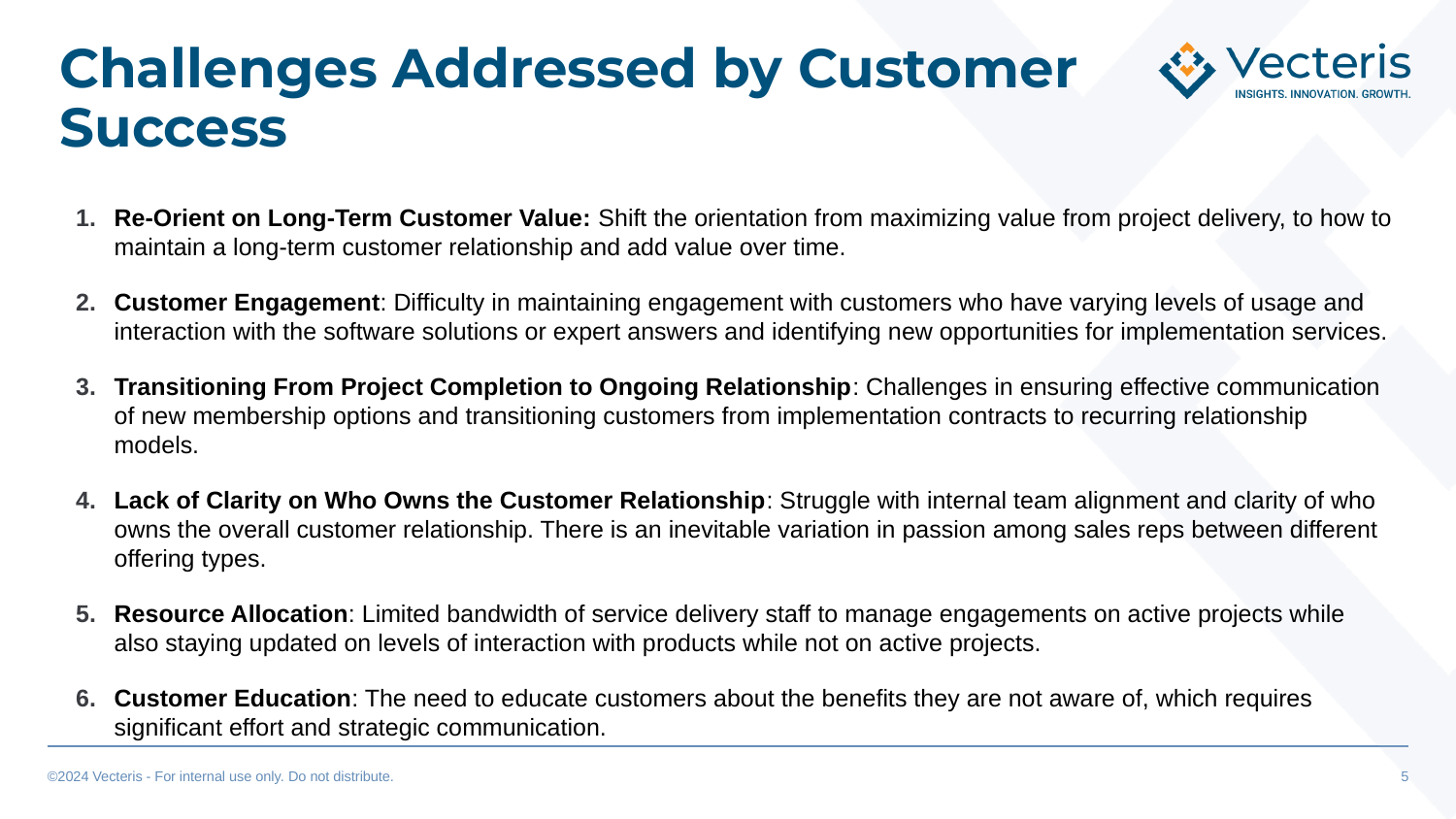

# Challenges Addressed by Customer Success
Re-Orient on Long-Term Customer Value: Shift the orientation from maximizing value from project delivery, to how to maintain a long-term customer relationship and add value over time.
Customer Engagement: Difficulty in maintaining engagement with customers who have varying levels of usage and interaction with the software solutions or expert answers and identifying new opportunities for implementation services.
Transitioning From Project Completion to Ongoing Relationship: Challenges in ensuring effective communication of new membership options and transitioning customers from implementation contracts to recurring relationship models.
Lack of Clarity on Who Owns the Customer Relationship: Struggle with internal team alignment and clarity of who owns the overall customer relationship. There is an inevitable variation in passion among sales reps between different offering types.
Resource Allocation: Limited bandwidth of service delivery staff to manage engagements on active projects while also staying updated on levels of interaction with products while not on active projects.
Customer Education: The need to educate customers about the benefits they are not aware of, which requires significant effort and strategic communication.